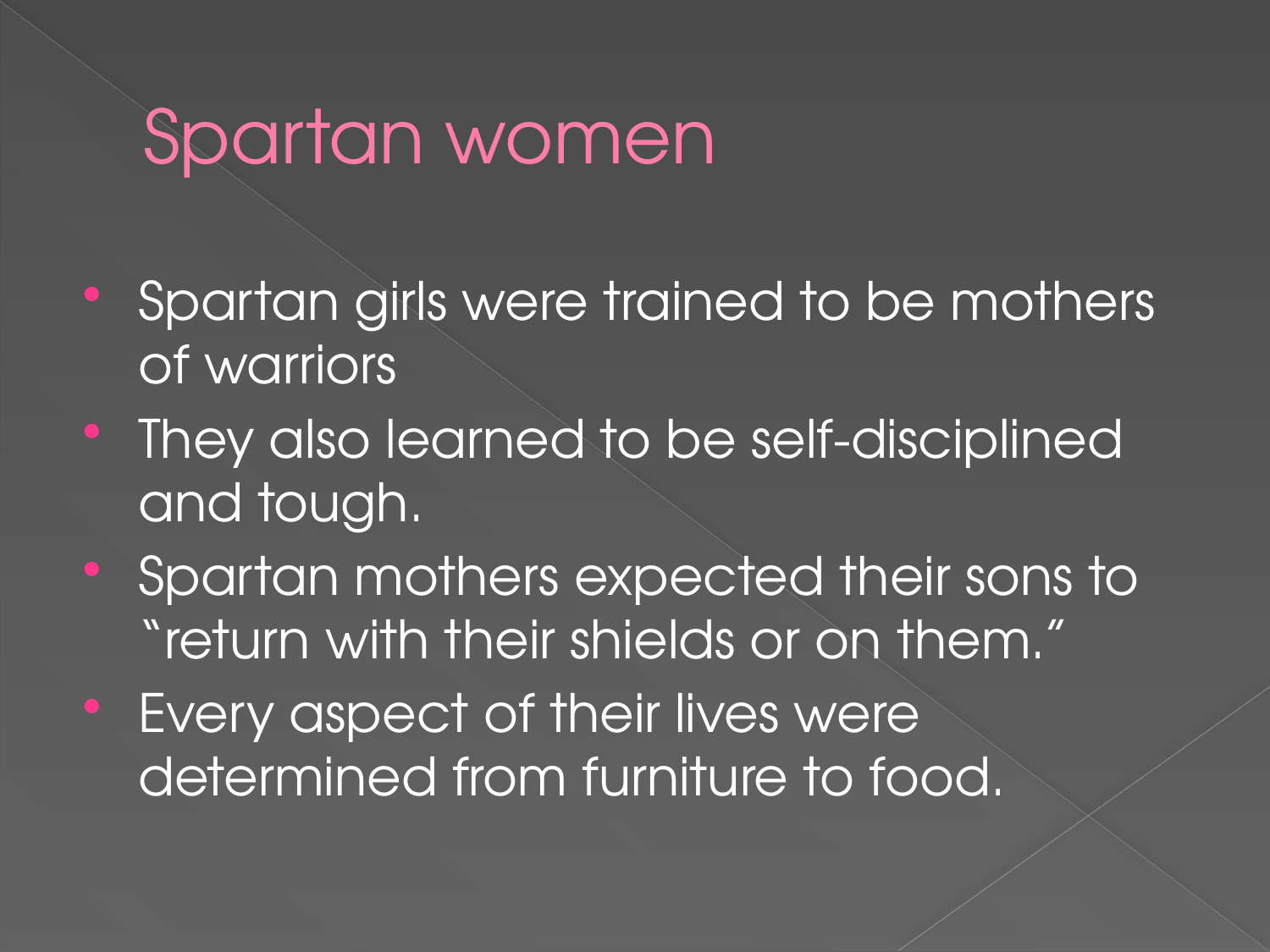

# Spartan women
Spartan girls were trained to be mothers of warriors
They also learned to be self-disciplined and tough.
Spartan mothers expected their sons to “return with their shields or on them.”
Every aspect of their lives were determined from furniture to food.